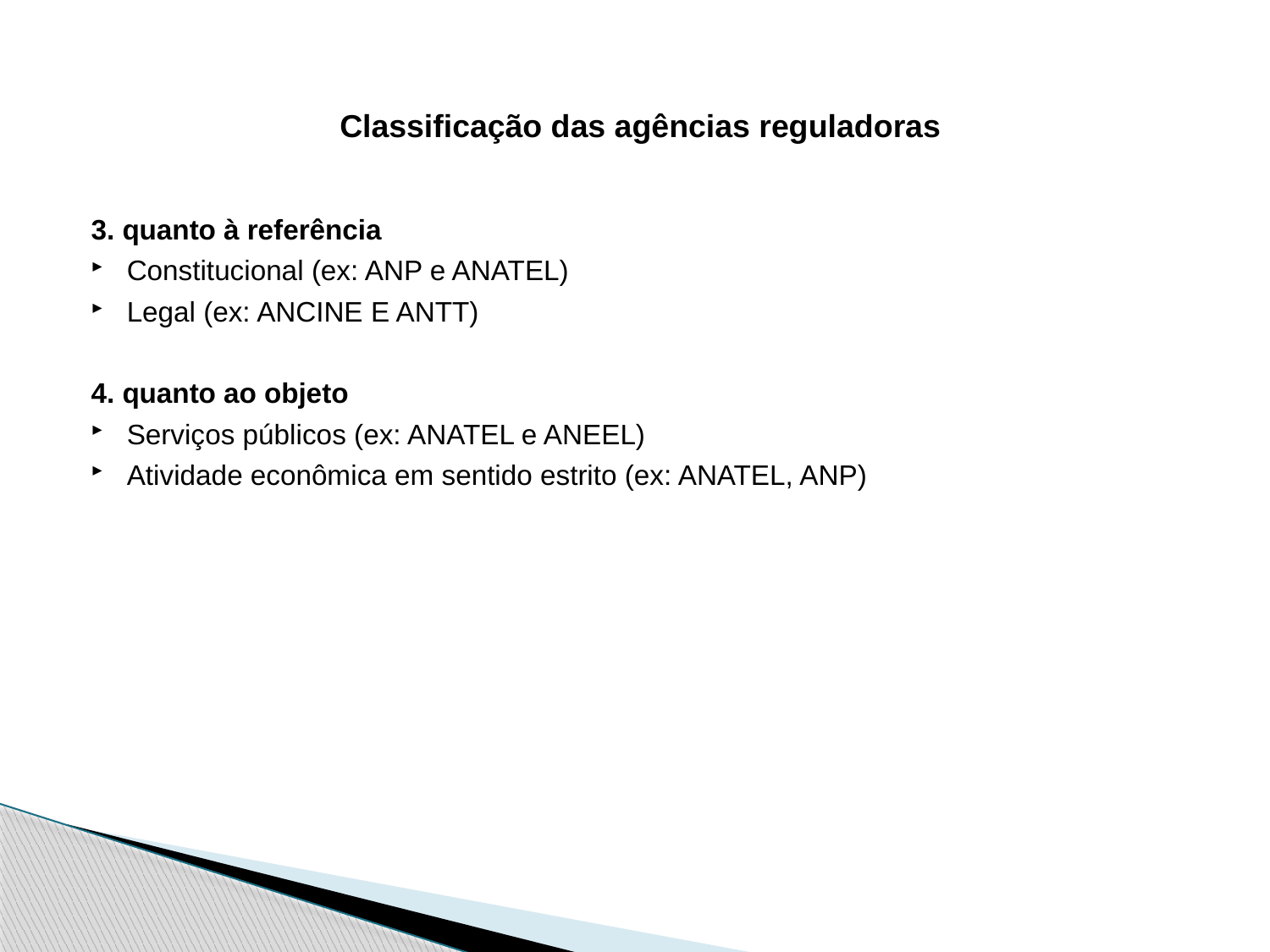

# Classificação das agências reguladoras
3. quanto à referência
Constitucional (ex: ANP e ANATEL)
Legal (ex: ANCINE E ANTT)

4. quanto ao objeto
Serviços públicos (ex: ANATEL e ANEEL)
Atividade econômica em sentido estrito (ex: ANATEL, ANP)